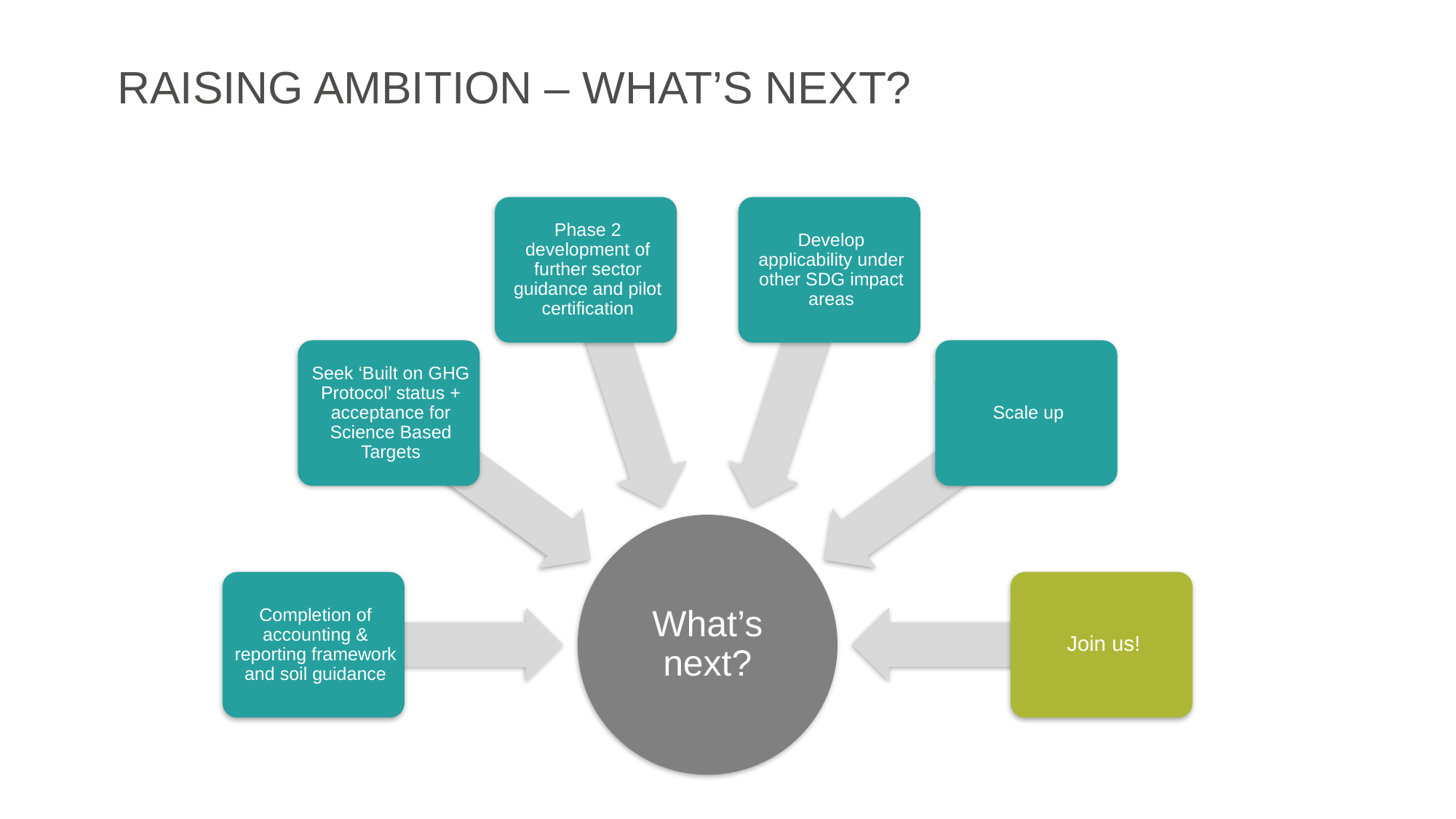

# RAISING AMBITION – WHAT’S NEXT?
What’s next?
Completion of accounting & reporting framework and soil guidance
Seek ‘Built on GHG Protocol’ status + acceptance for Science Based Targets
Phase 2 development of further sector guidance and pilot certification
Develop applicability under other SDG impact areas
Scale up
Join us!